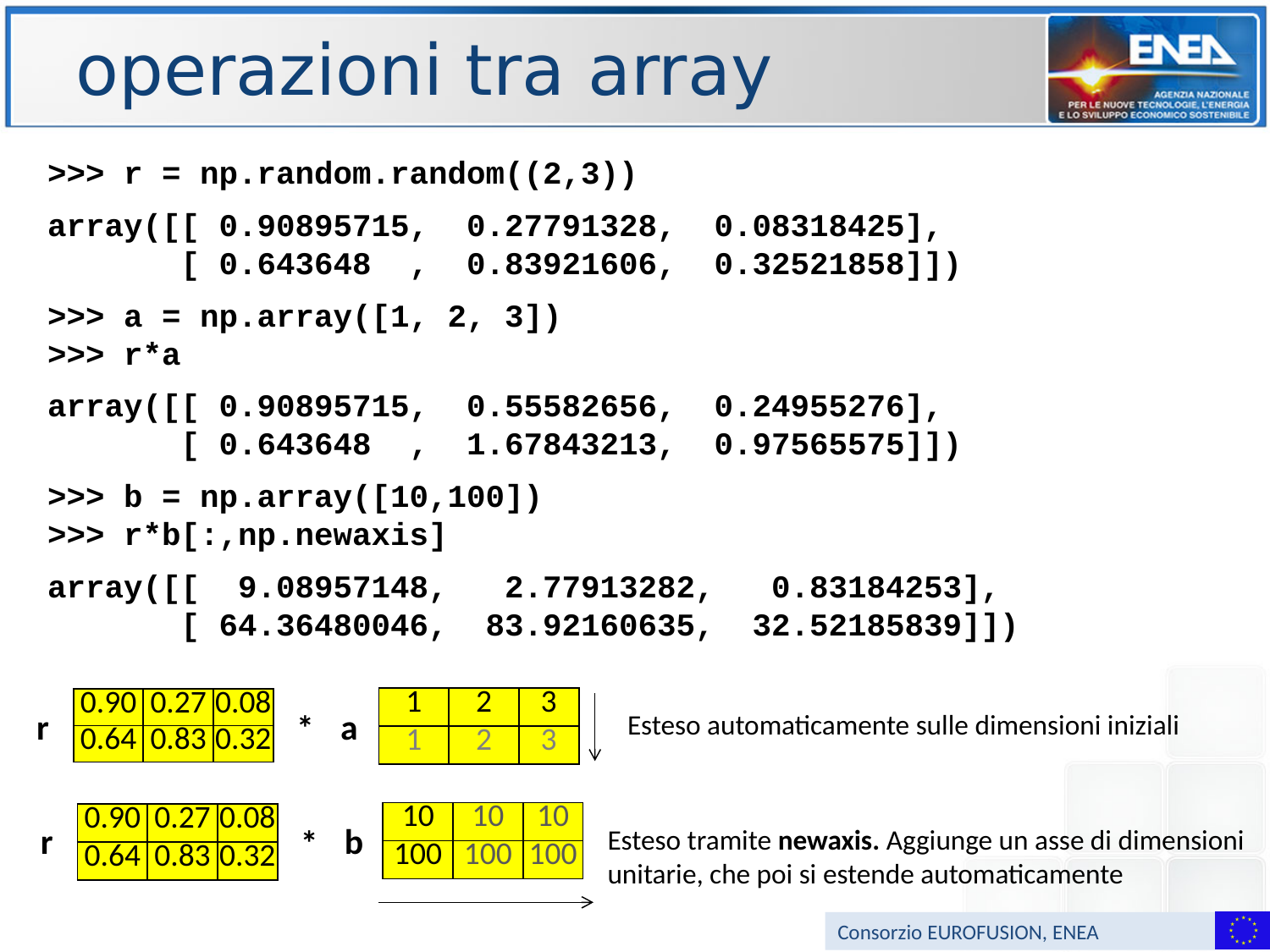

# operazioni tra array
>>> r = np.random.random((2,3))
array([[ 0.90895715,  0.27791328,  0.08318425],
       [ 0.643648  ,  0.83921606,  0.32521858]])
>>> a = np.array([1, 2, 3])
>>> r*a
array([[ 0.90895715,  0.55582656,  0.24955276],
       [ 0.643648  ,  1.67843213,  0.97565575]])
>>> b = np.array([10,100])
>>> r*b[:,np.newaxis]
array([[  9.08957148,   2.77913282,   0.83184253],
       [ 64.36480046,  83.92160635,  32.52185839]])

| 1 | 2 | 3 |
| --- | --- | --- |
| 1 | 2 | 3 |
| 0.90 | 0.27 | 0.08 |
| --- | --- | --- |
| 0.64 | 0.83 | 0.32 |
a
r
*
Esteso automaticamente sulle dimensioni iniziali
| 10 | 10 | 10 |
| --- | --- | --- |
| 100 | 100 | 100 |
| 0.90 | 0.27 | 0.08 |
| --- | --- | --- |
| 0.64 | 0.83 | 0.32 |
b
r
*
Esteso tramite newaxis. Aggiunge un asse di dimensioni unitarie, che poi si estende automaticamente